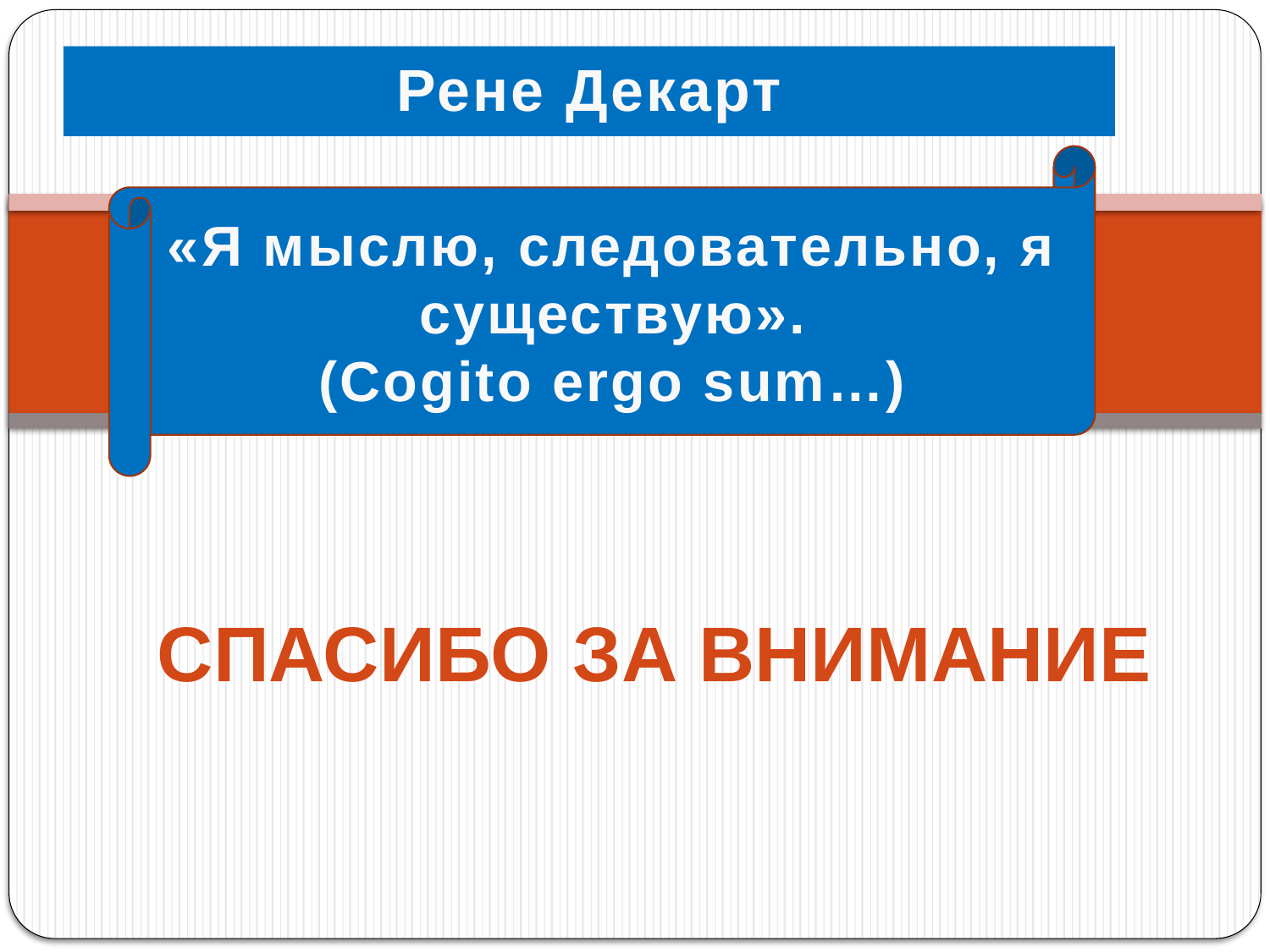

# Рене Декарт
«Я мыслю, следовательно, я существую».
(Cogito ergo sum…)
Спасибо за внимание